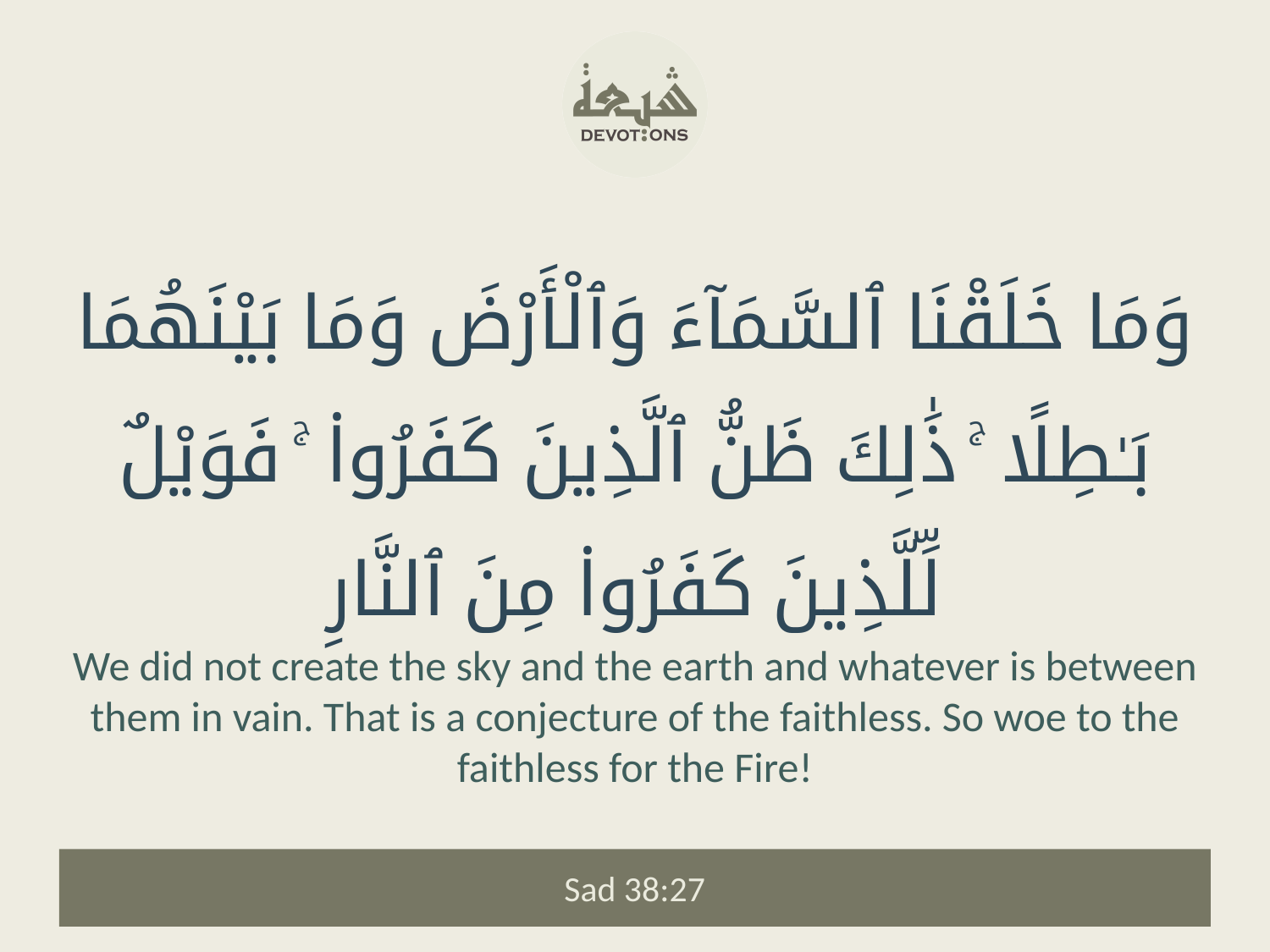

وَمَا خَلَقْنَا ٱلسَّمَآءَ وَٱلْأَرْضَ وَمَا بَيْنَهُمَا بَـٰطِلًا ۚ ذَٰلِكَ ظَنُّ ٱلَّذِينَ كَفَرُوا۟ ۚ فَوَيْلٌ لِّلَّذِينَ كَفَرُوا۟ مِنَ ٱلنَّارِ
We did not create the sky and the earth and whatever is between them in vain. That is a conjecture of the faithless. So woe to the faithless for the Fire!
Sad 38:27